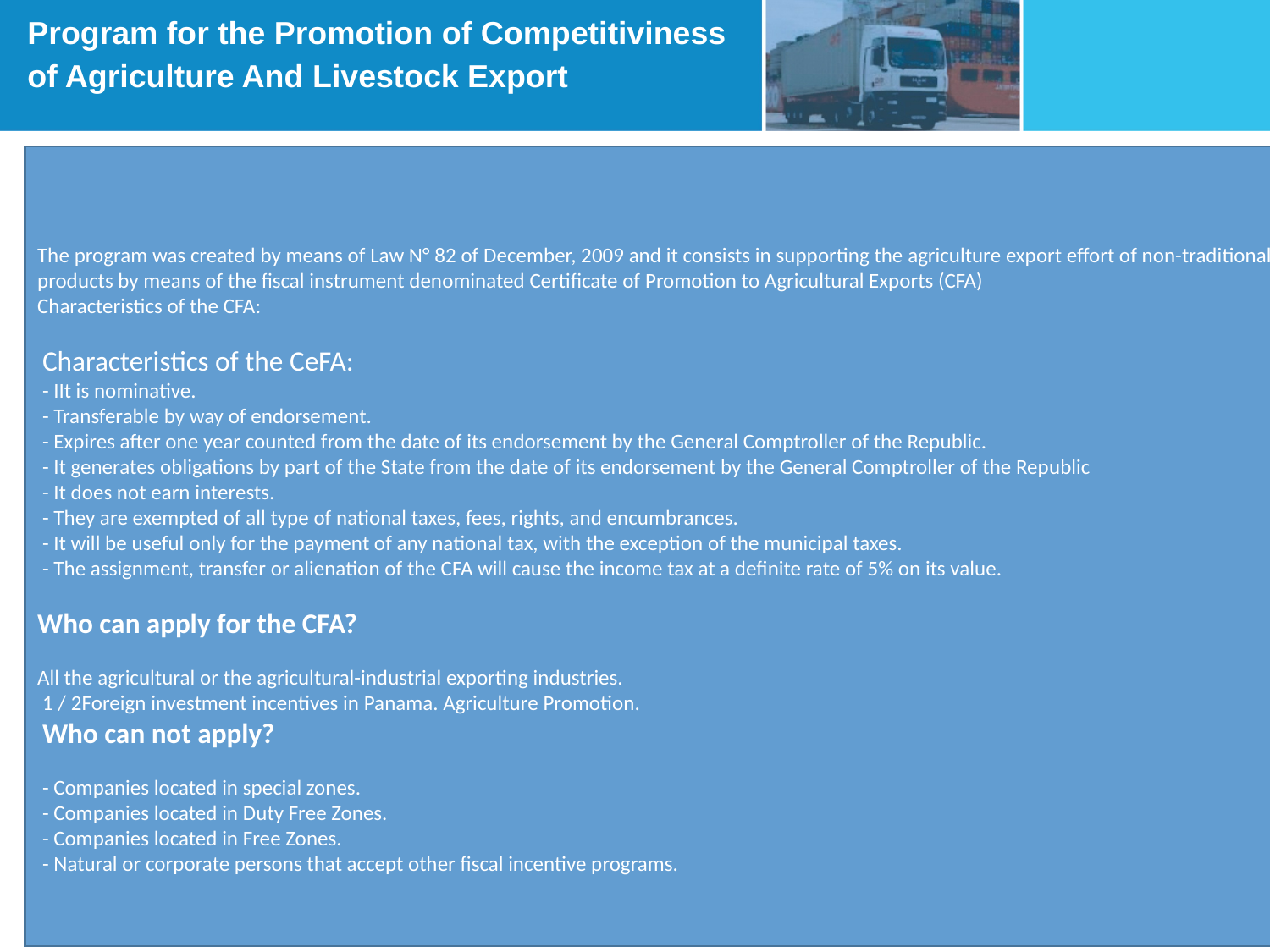

# Program for the Promotion of Competitiviness of Agriculture And Livestock Export

The program was created by means of Law N° 82 of December, 2009 and it consists in supporting the agriculture export effort of non-traditional products by means of the fiscal instrument denominated Certificate of Promotion to Agricultural Exports (CFA)
Characteristics of the CFA:

 Characteristics of the CeFA:
 - IIt is nominative.
 - Transferable by way of endorsement.
 - Expires after one year counted from the date of its endorsement by the General Comptroller of the Republic.
 - It generates obligations by part of the State from the date of its endorsement by the General Comptroller of the Republic
 - It does not earn interests.
 - They are exempted of all type of national taxes, fees, rights, and encumbrances.
 - It will be useful only for the payment of any national tax, with the exception of the municipal taxes.
 - The assignment, transfer or alienation of the CFA will cause the income tax at a definite rate of 5% on its value.

Who can apply for the CFA?

All the agricultural or the agricultural-industrial exporting industries.
 1 / 2Foreign investment incentives in Panama. Agriculture Promotion.
 Who can not apply?

 - Companies located in special zones.
 - Companies located in Duty Free Zones.
 - Companies located in Free Zones.
 - Natural or corporate persons that accept other fiscal incentive programs.
31